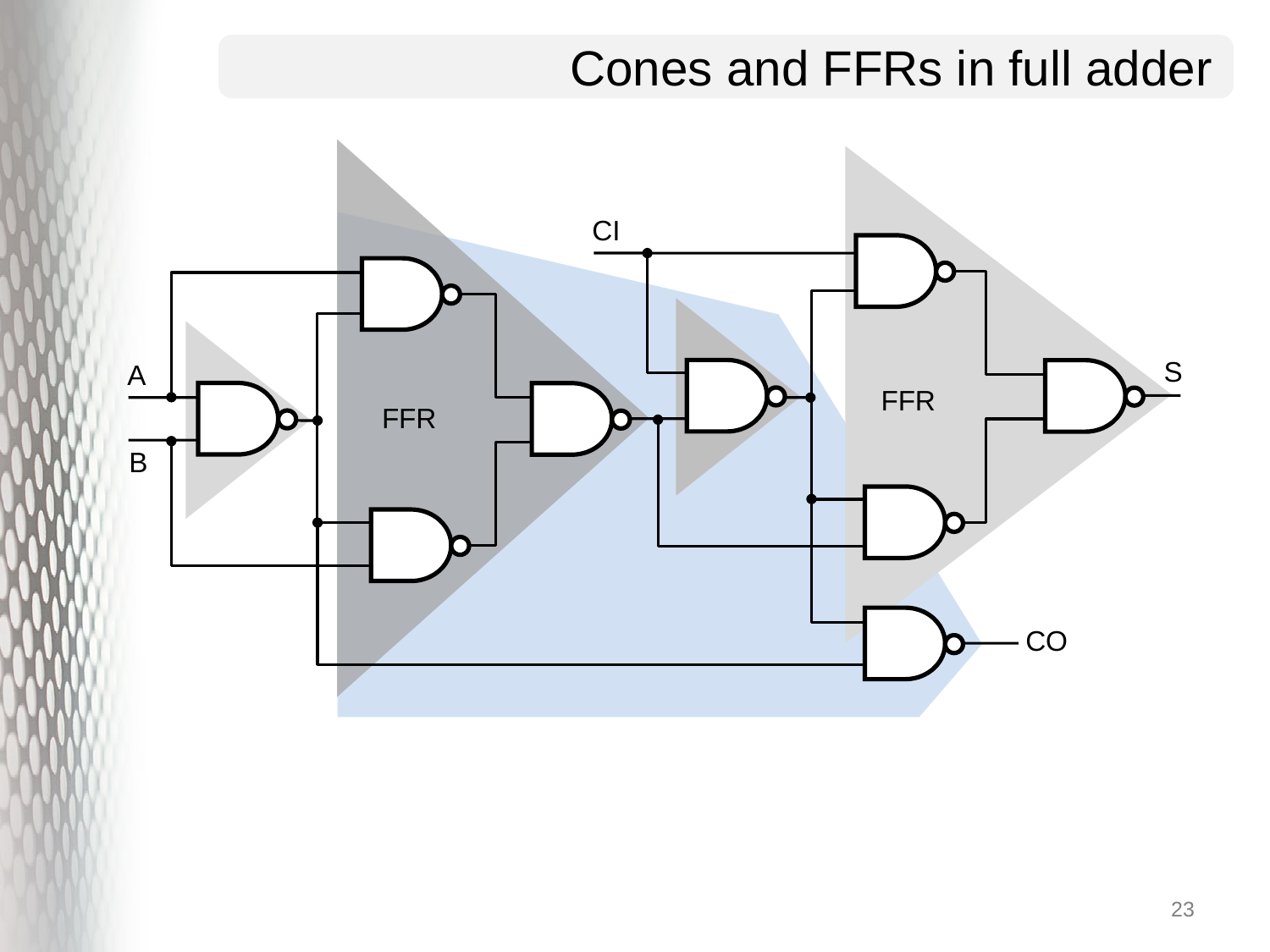

# Cones and FFRs in full adder

CI

S
A

B

FFR
FFR

CO